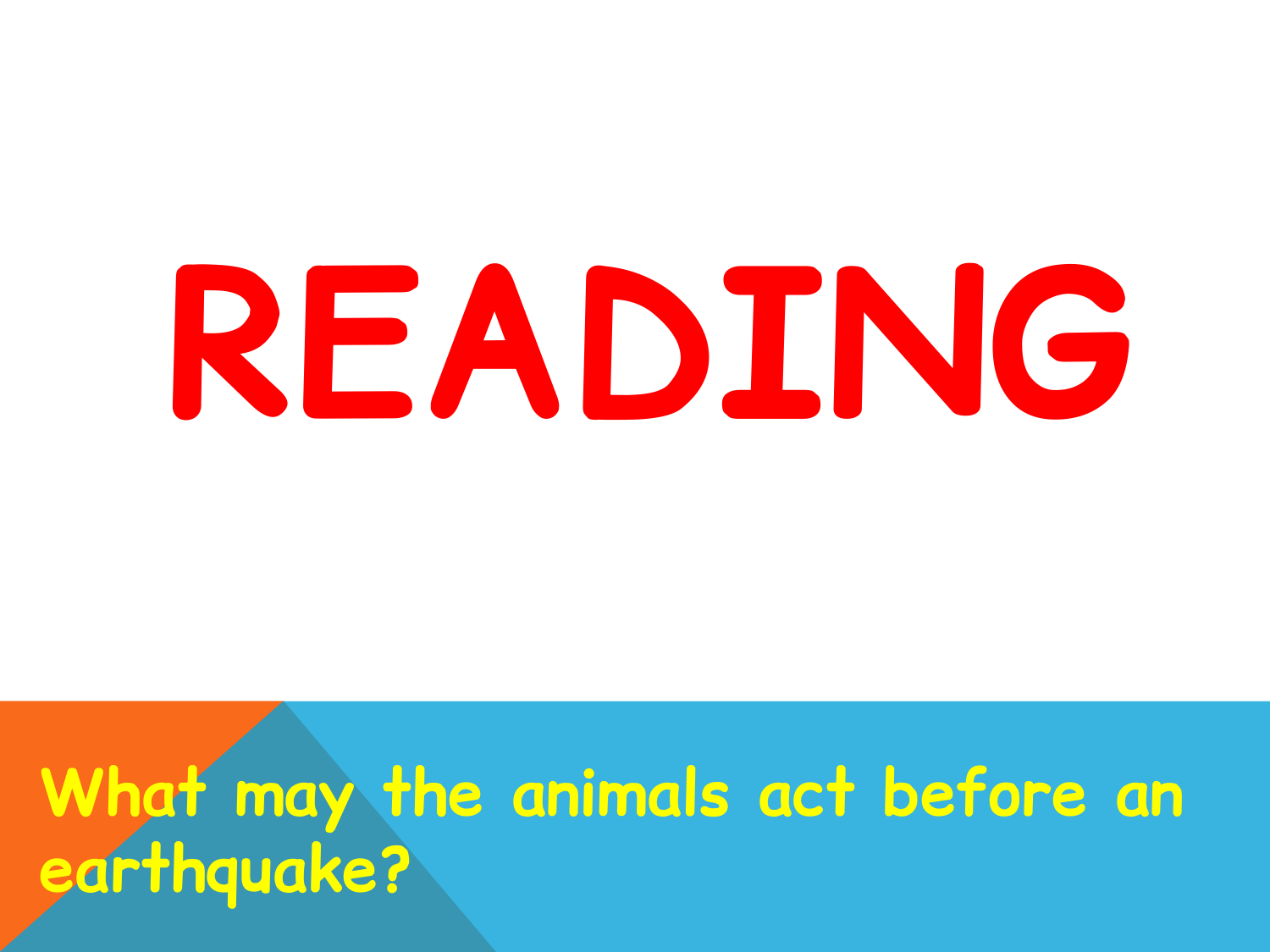

#
READING
What may the animals act before an earthquake?